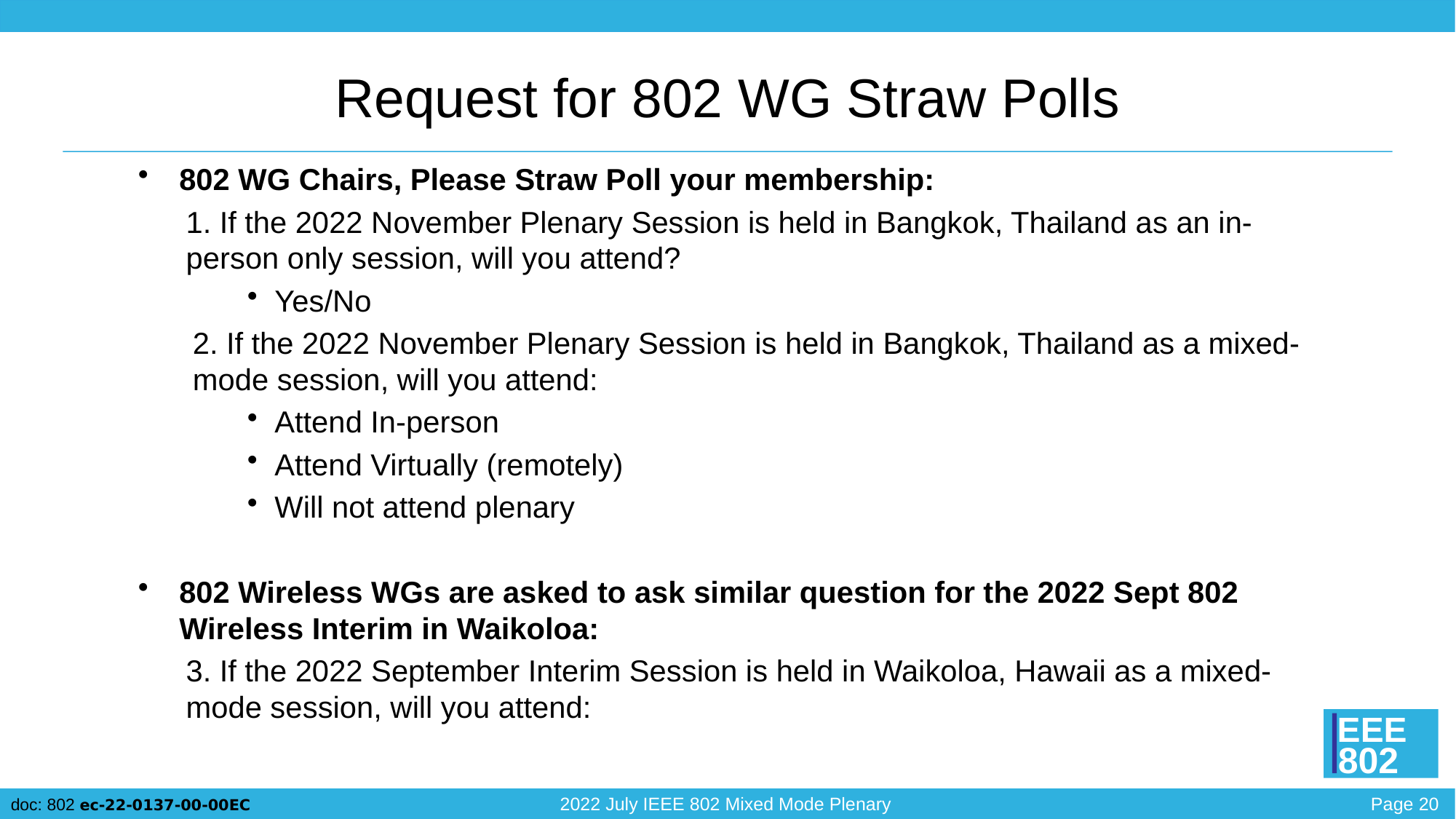

# Request for 802 WG Straw Polls
802 WG Chairs, Please Straw Poll your membership:
1. If the 2022 November Plenary Session is held in Bangkok, Thailand as an in-person only session, will you attend?
Yes/No
2. If the 2022 November Plenary Session is held in Bangkok, Thailand as a mixed-mode session, will you attend:
Attend In-person
Attend Virtually (remotely)
Will not attend plenary

802 Wireless WGs are asked to ask similar question for the 2022 Sept 802 Wireless Interim in Waikoloa:
3. If the 2022 September Interim Session is held in Waikoloa, Hawaii as a mixed-mode session, will you attend: